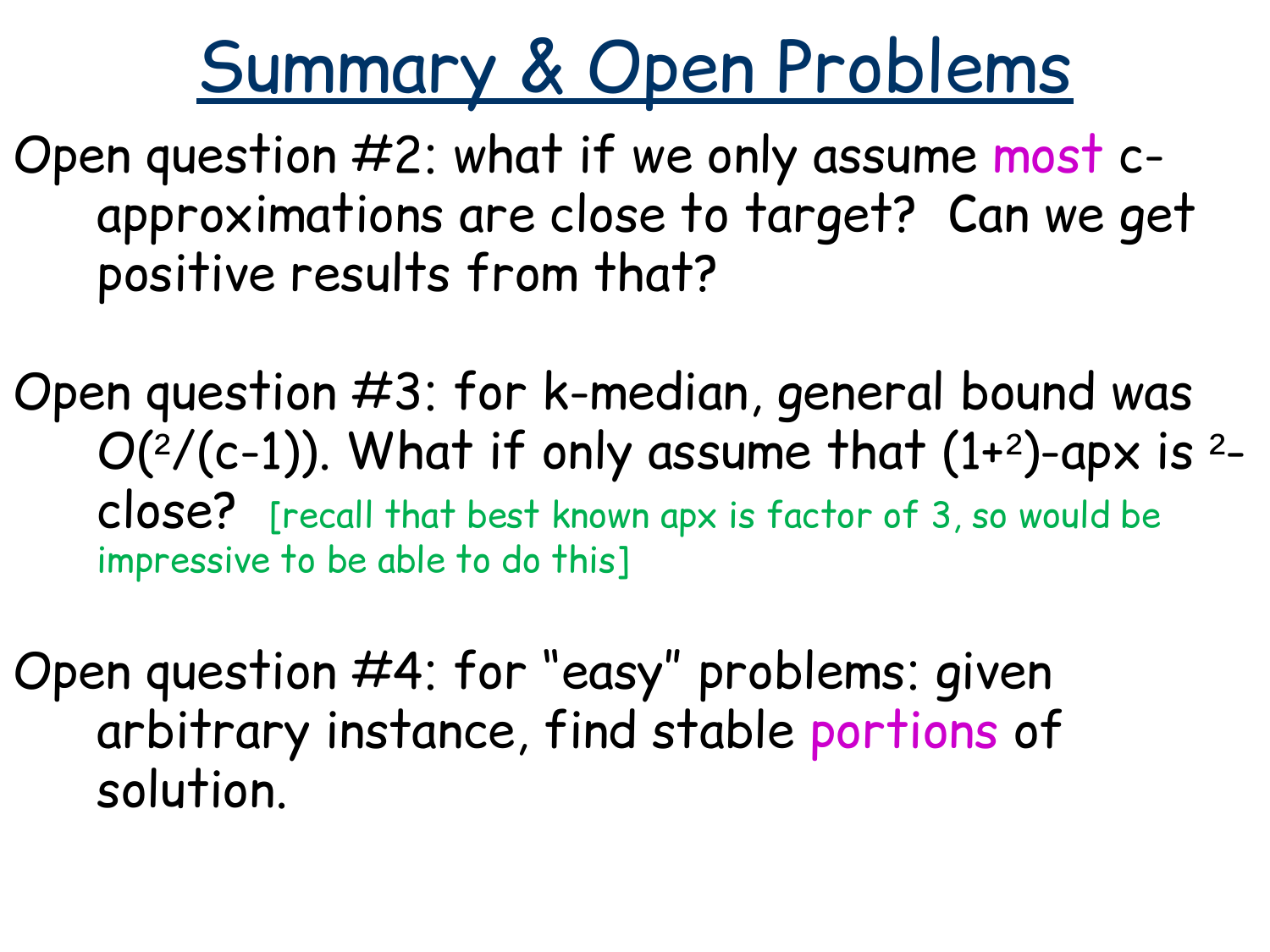

# Summary & Open Problems
Open question #2: what if we only assume most c-approximations are close to target?  Can we get positive results from that?

Open question #3: for k-median, general bound was O(²/(c-1)). What if only assume that (1+²)-apx is ²-close?  [recall that best known apx is factor of 3, so would be impressive to be able to do this]

Open question #4: for “easy” problems: given arbitrary instance, find stable portions of solution.